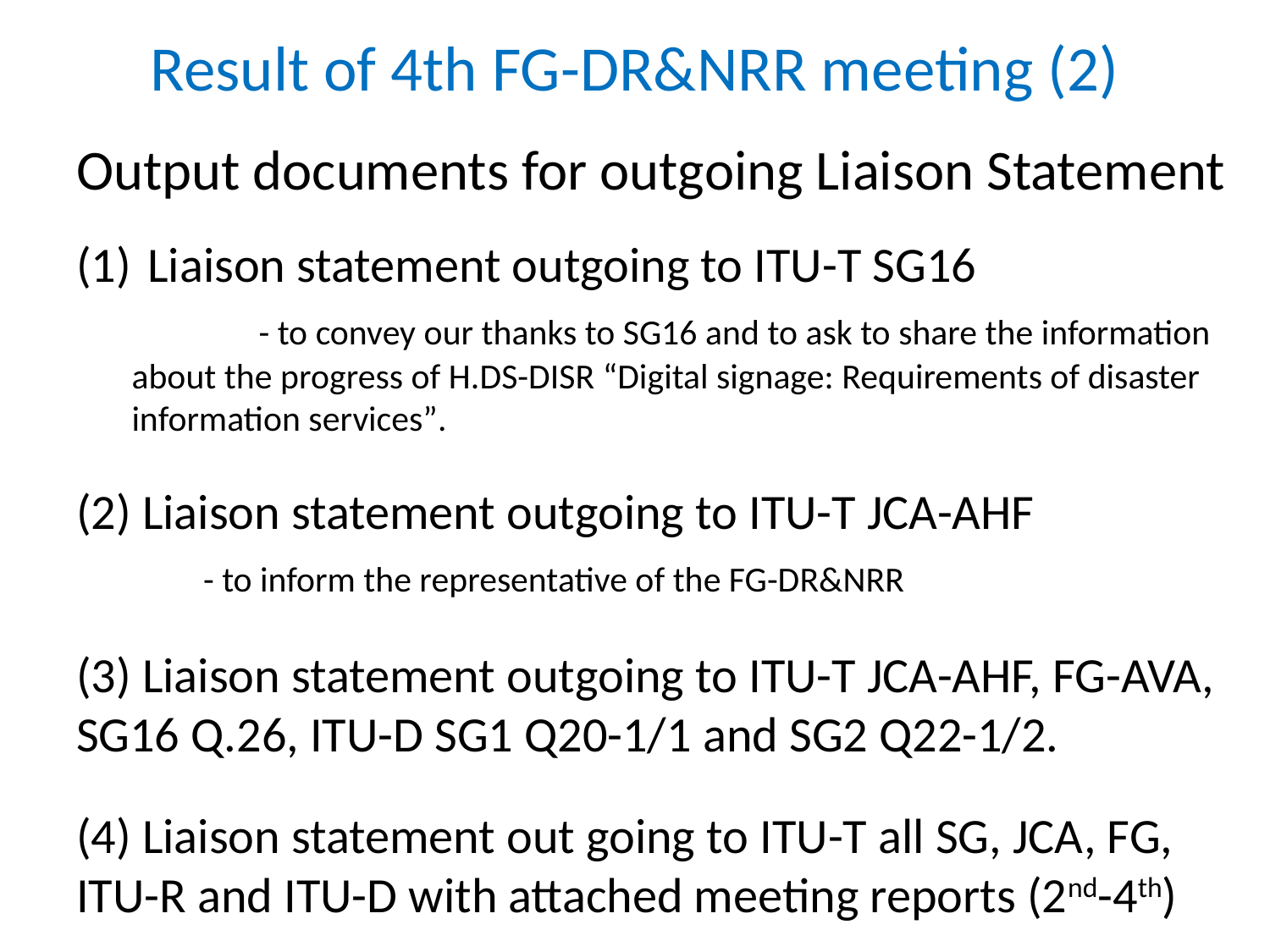

# Result of 4th FG-DR&NRR meeting (2)
     Output documents for outgoing Liaison Statement
Liaison statement outgoing to ITU-T SG16
	- to convey our thanks to SG16 and to ask to share the information about the progress of H.DS-DISR “Digital signage: Requirements of disaster information services”.
(2) Liaison statement outgoing to ITU-T JCA-AHF
	- to inform the representative of the FG-DR&NRR
(3) Liaison statement outgoing to ITU-T JCA-AHF, FG-AVA, SG16 Q.26, ITU-D SG1 Q20-1/1 and SG2 Q22-1/2.
(4) Liaison statement out going to ITU-T all SG, JCA, FG, ITU-R and ITU-D with attached meeting reports (2nd-4th)
	-